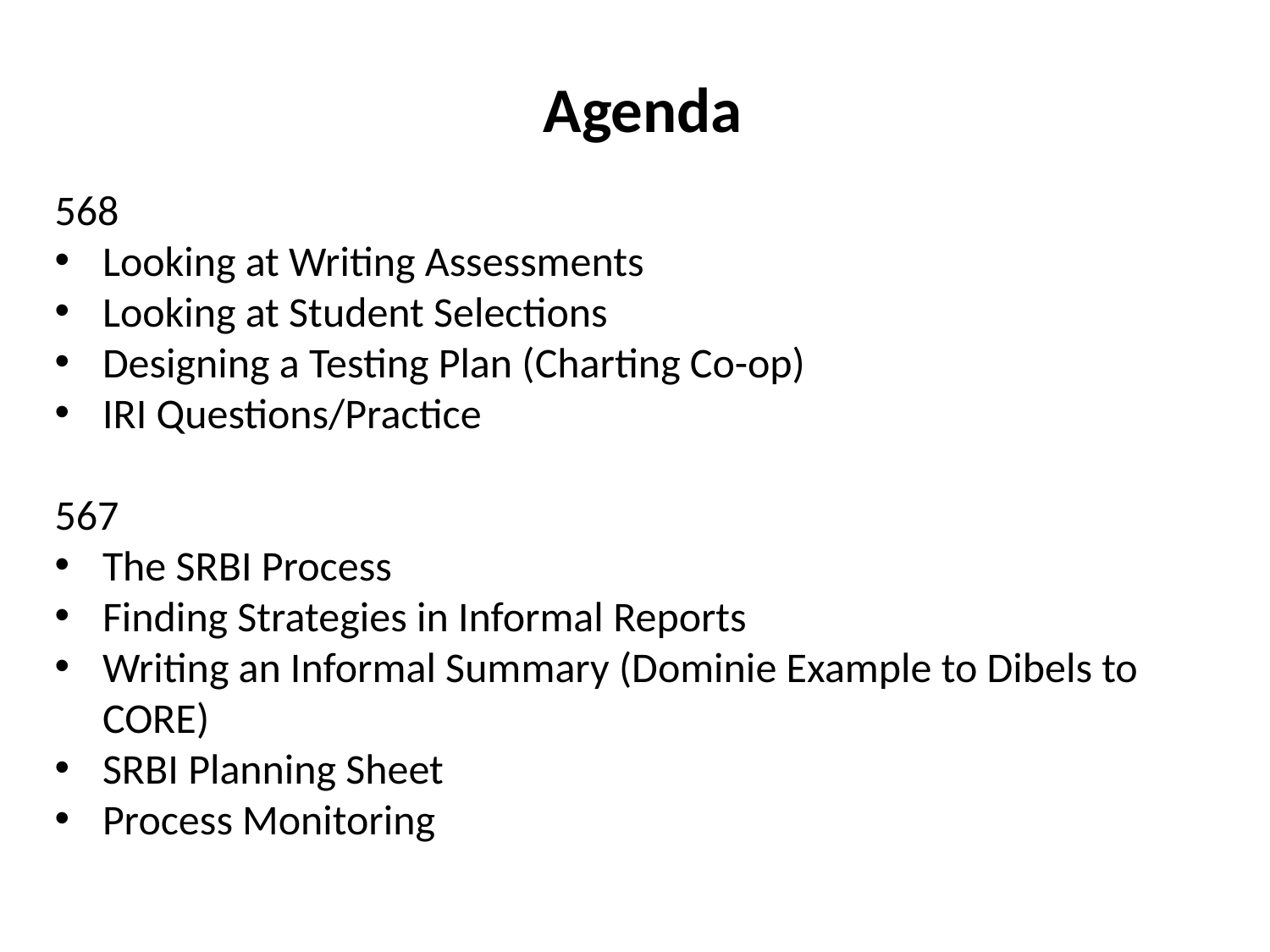

Agenda

568
Looking at Writing Assessments
Looking at Student Selections
Designing a Testing Plan (Charting Co-op)
IRI Questions/Practice

567
The SRBI Process
Finding Strategies in Informal Reports
Writing an Informal Summary (Dominie Example to Dibels to CORE)
SRBI Planning Sheet
Process Monitoring